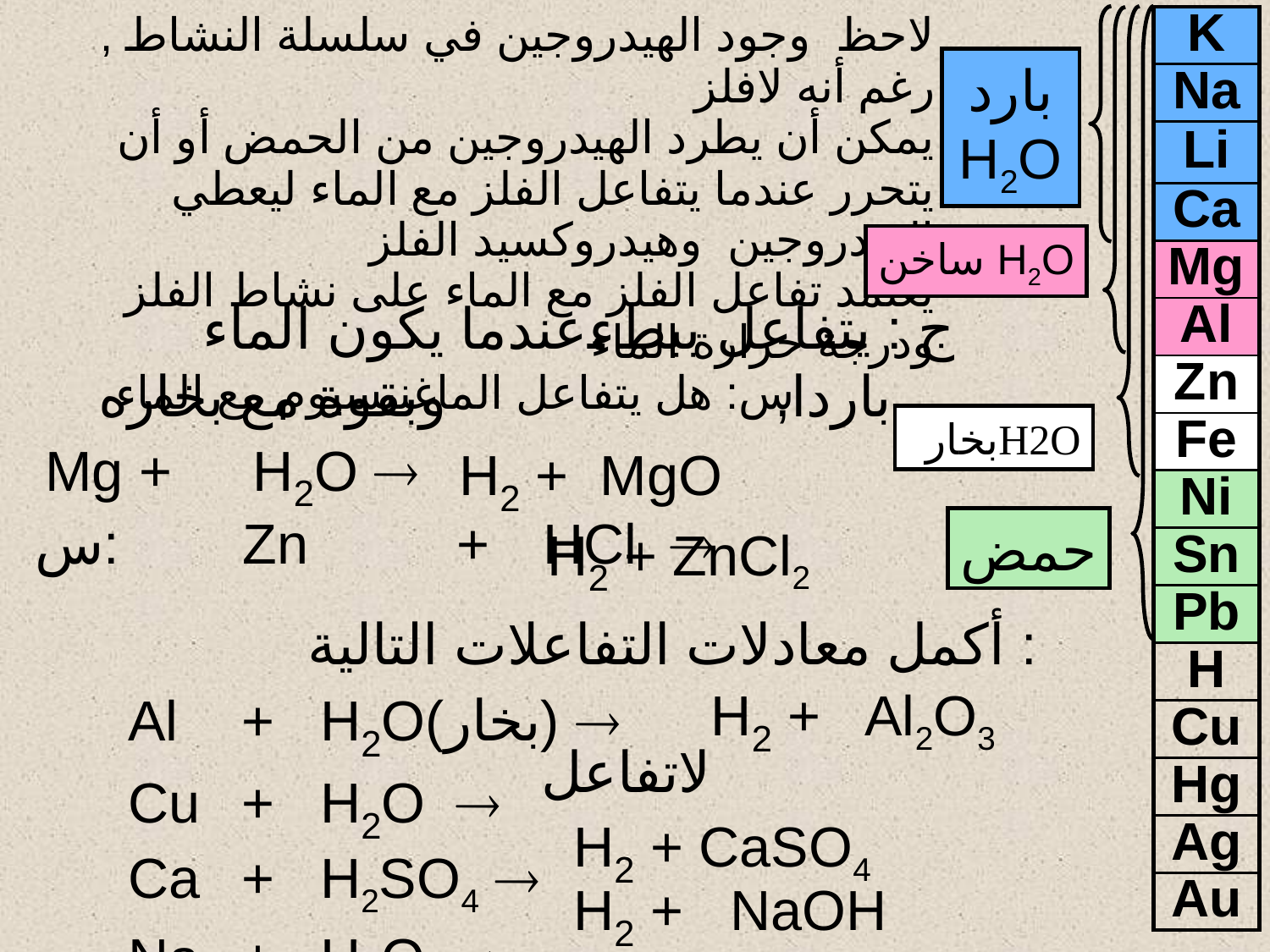

| K |
| --- |
| Na |
| Li |
| Ca |
| Mg |
| Al |
| Zn |
| Fe |
| Ni |
| Sn |
| Pb |
| H |
| Cu |
| Hg |
| Ag |
| Au |

لاحظ  وجود الهيدروجين في سلسلة النشاط , رغم أنه لافلز
يمكن أن يطرد الهيدروجين من الحمض أو أن يتحرر عندما يتفاعل الفلز مع الماء ليعطي الهيدروجين  وهيدروكسيد الفلز
يعتمد تفاعل الفلز مع الماء على نشاط الفلز ودرجة حرارة الماء
           س: هل يتفاعل الماغنيسيوم مع الماء
بارد H2O
ساخن H2O
        ج : يتفاعل ببطءعندما يكون الماء باردا,                     وبقوة مع بخاره
Mg 	+ 	H2O →
 بخارH2O
H2 +  MgO
س: 	Zn 	+ 	HCl 	→
H2 + ZnCl2
حمض
أكمل معادلات التفاعلات التالية :
	Al 	+ 	H2O(بخار) →
	Cu 	+ 	H2O 	→
	Ca	+ 	H2SO4 →
	Na	+	H2O 	→
H2 +   Al2O3
لاتفاعل
H2 + CaSO4
H2 +   NaOH